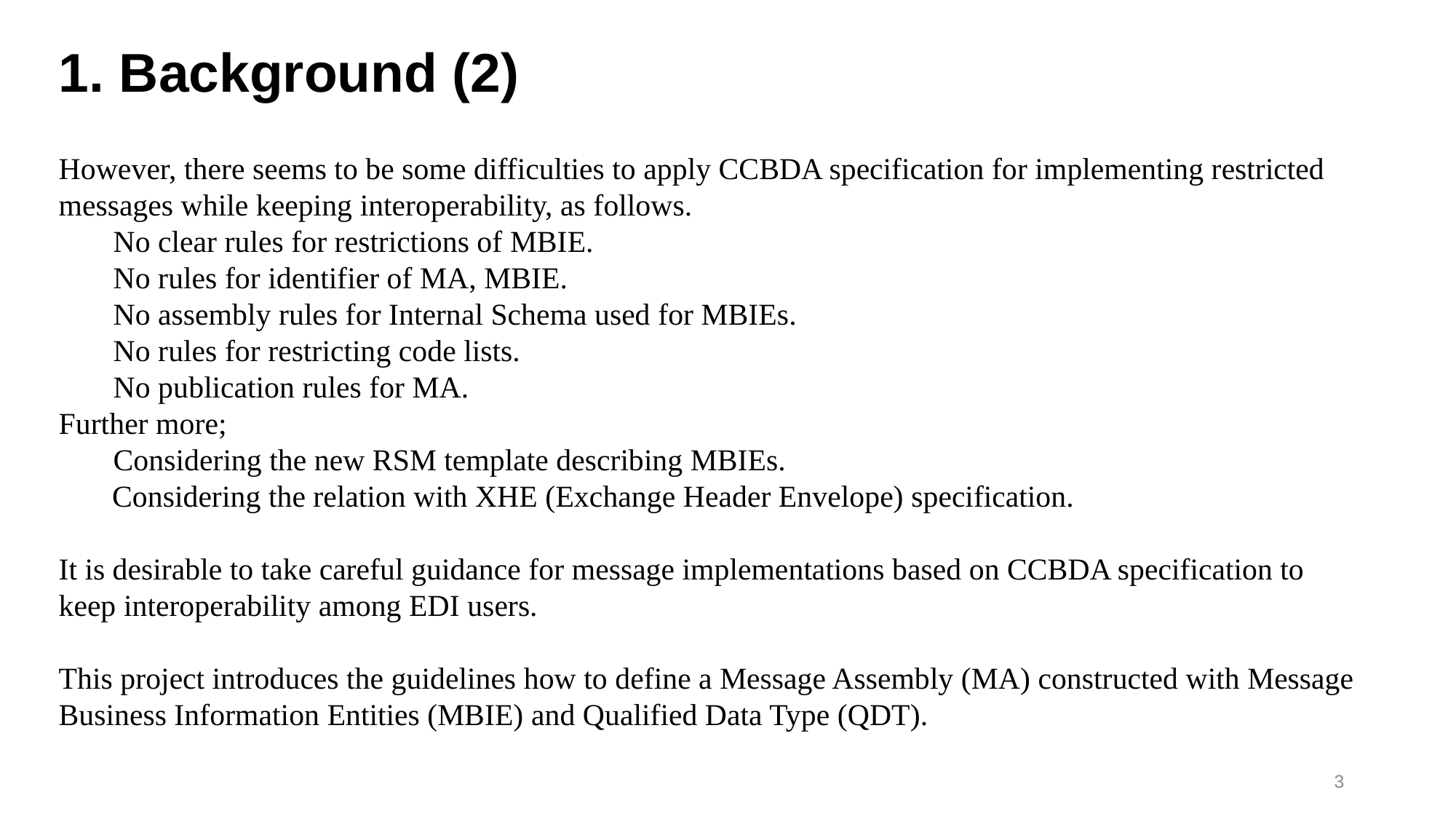

1. Background (2)
However, there seems to be some difficulties to apply CCBDA specification for implementing restricted messages while keeping interoperability, as follows.
No clear rules for restrictions of MBIE.
No rules for identifier of MA, MBIE.
No assembly rules for Internal Schema used for MBIEs.
No rules for restricting code lists.
No publication rules for MA.
Further more;
Considering the new RSM template describing MBIEs.
       Considering the relation with XHE (Exchange Header Envelope) specification.

It is desirable to take careful guidance for message implementations based on CCBDA specification to keep interoperability among EDI users.

This project introduces the guidelines how to define a Message Assembly (MA) constructed with Message Business Information Entities (MBIE) and Qualified Data Type (QDT).
3